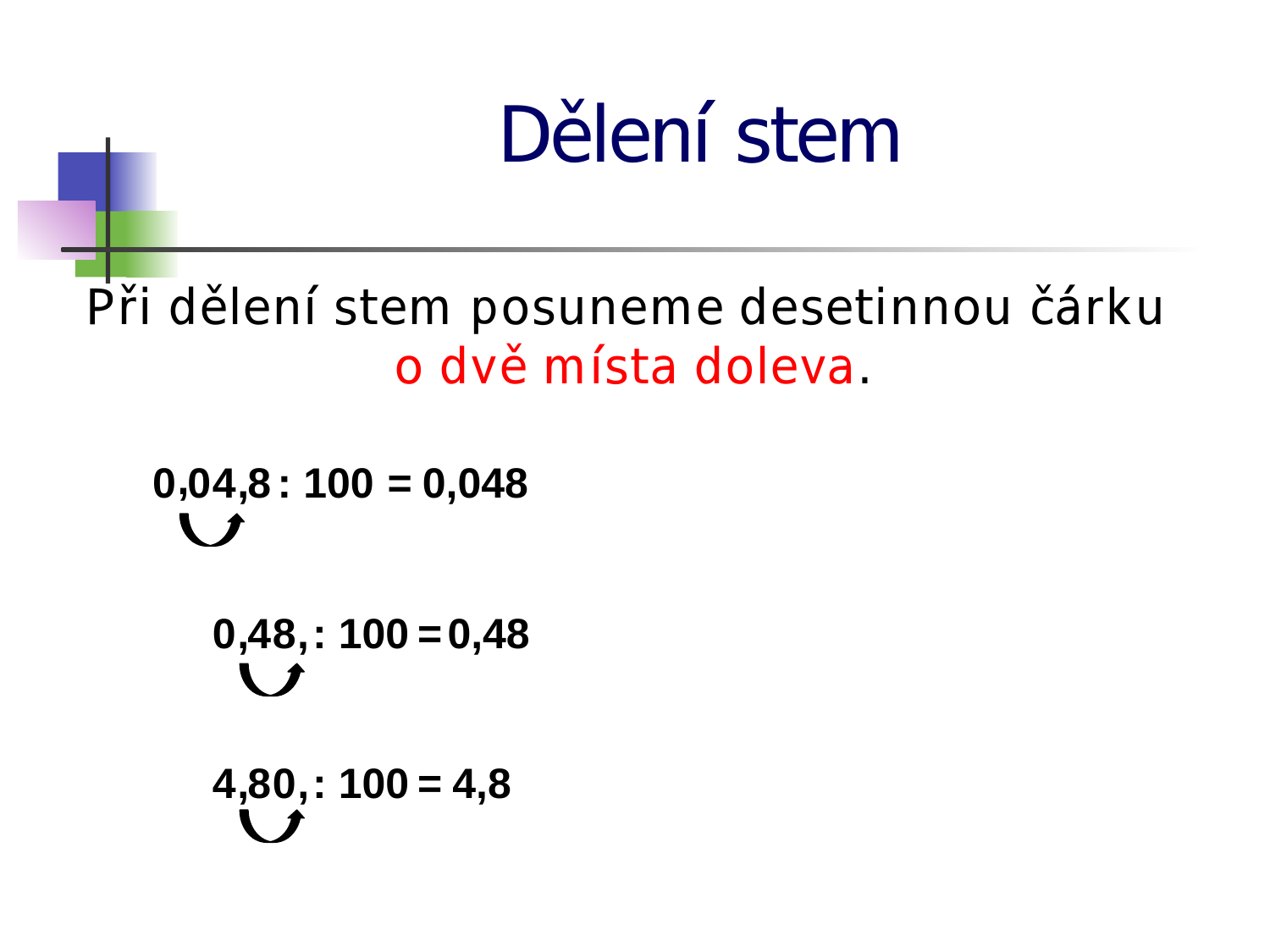

# Dělení stem
Při dělení stem posuneme desetinnou čárku
o dvě místa doleva.
,
0
0
4
,
8
: 100
=
0,048

,
4
8
,
: 100
=
0,48
0

0
: 100
=
4
,
8
,
4,8